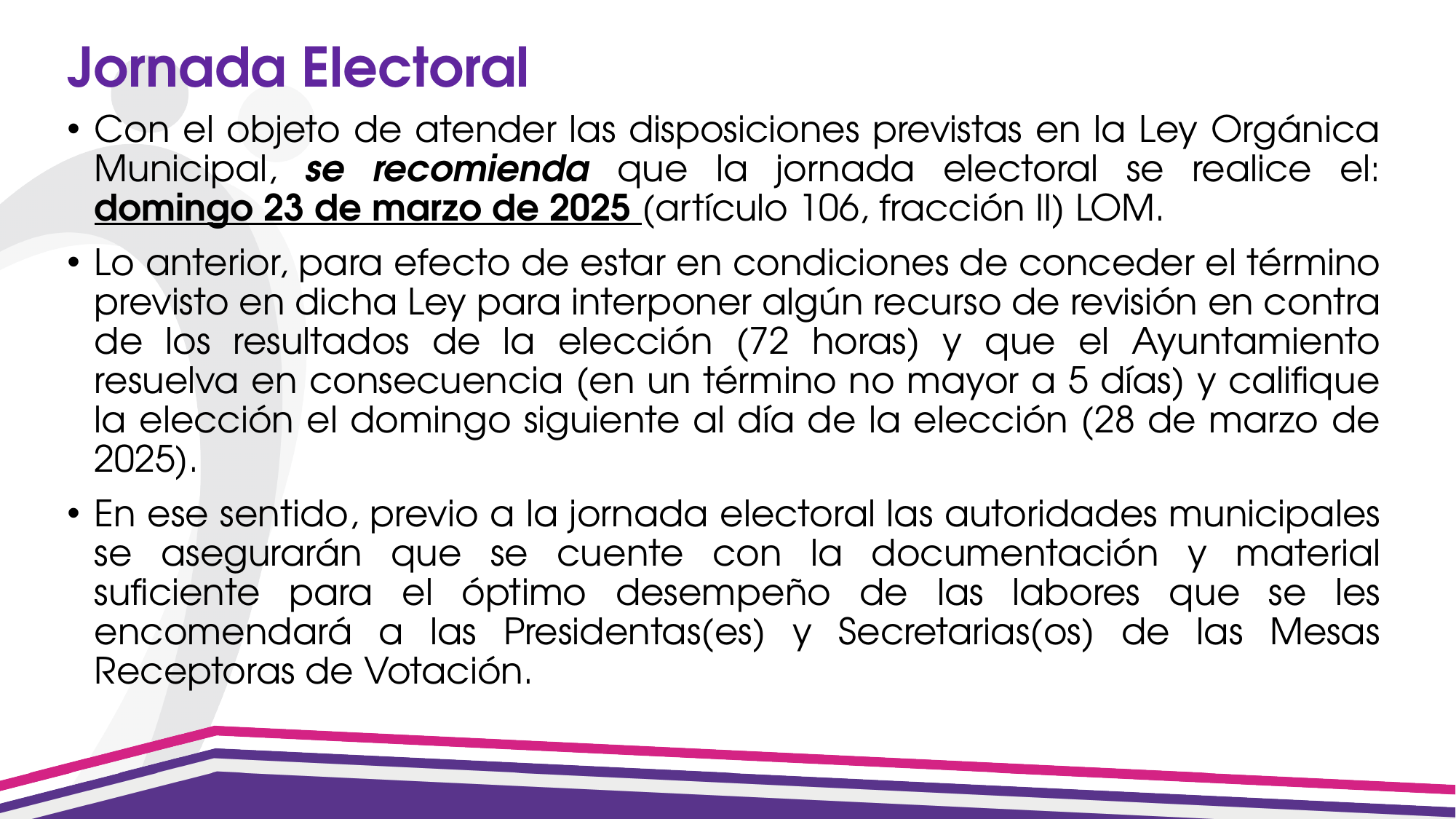

Jornada Electoral
Con el objeto de atender las disposiciones previstas en la Ley Orgánica Municipal, se recomienda que la jornada electoral se realice el: domingo 23 de marzo de 2025 (artículo 106, fracción II) LOM.
Lo anterior, para efecto de estar en condiciones de conceder el término previsto en dicha Ley para interponer algún recurso de revisión en contra de los resultados de la elección (72 horas) y que el Ayuntamiento resuelva en consecuencia (en un término no mayor a 5 días) y califique la elección el domingo siguiente al día de la elección (28 de marzo de 2025).
En ese sentido, previo a la jornada electoral las autoridades municipales se asegurarán que se cuente con la documentación y material suficiente para el óptimo desempeño de las labores que se les encomendará a las Presidentas(es) y Secretarias(os) de las Mesas Receptoras de Votación.